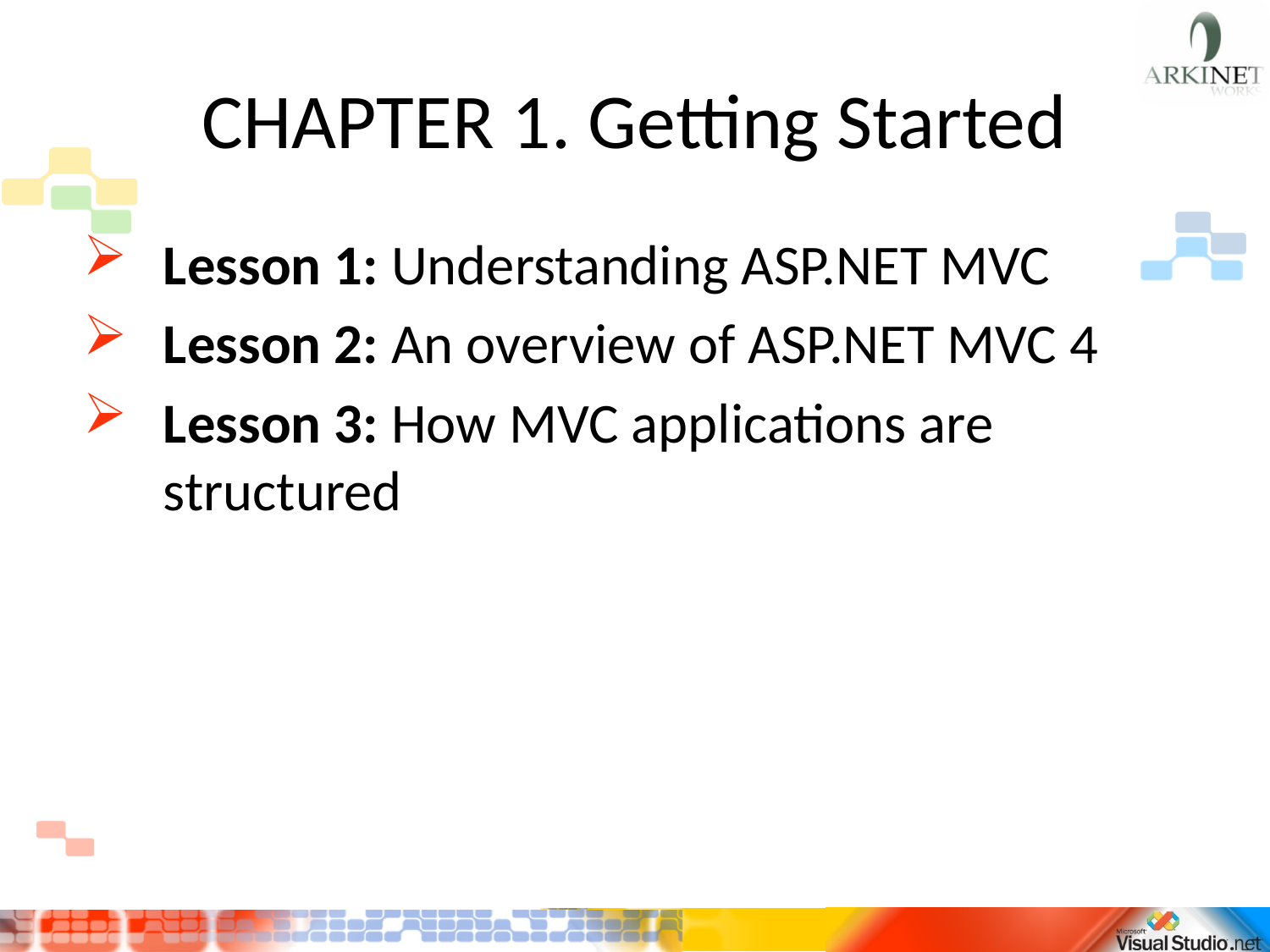

# CHAPTER 1. Getting Started
Lesson 1: Understanding ASP.NET MVC
Lesson 2: An overview of ASP.NET MVC 4
Lesson 3: How MVC applications are structured